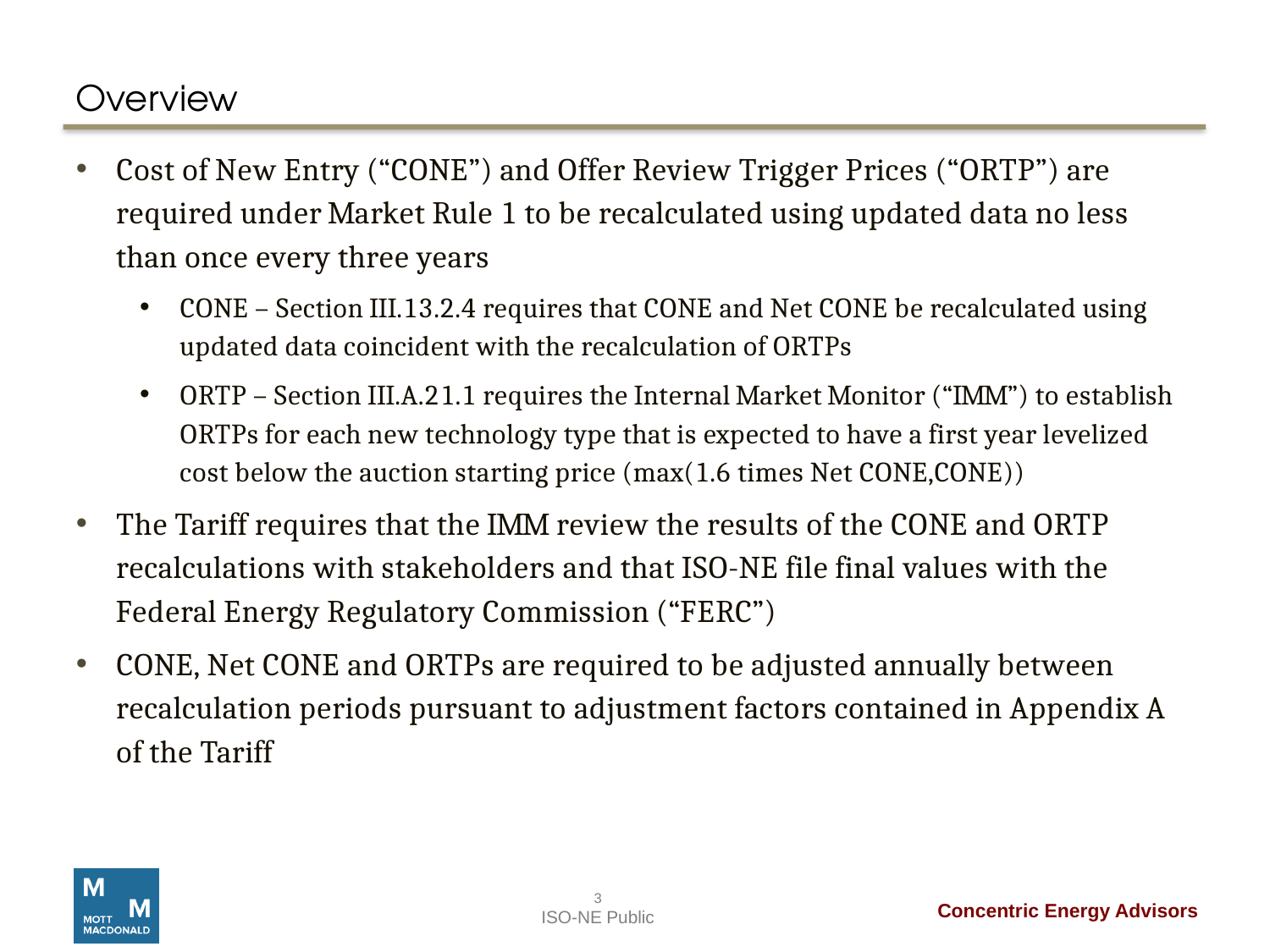

# Overview
Cost of New Entry (“CONE”) and Offer Review Trigger Prices (“ORTP”) are required under Market Rule 1 to be recalculated using updated data no less than once every three years
CONE – Section III.13.2.4 requires that CONE and Net CONE be recalculated using updated data coincident with the recalculation of ORTPs
ORTP – Section III.A.21.1 requires the Internal Market Monitor (“IMM”) to establish ORTPs for each new technology type that is expected to have a first year levelized cost below the auction starting price (max(1.6 times Net CONE,CONE))
The Tariff requires that the IMM review the results of the CONE and ORTP recalculations with stakeholders and that ISO-NE file final values with the Federal Energy Regulatory Commission (“FERC”)
CONE, Net CONE and ORTPs are required to be adjusted annually between recalculation periods pursuant to adjustment factors contained in Appendix A of the Tariff